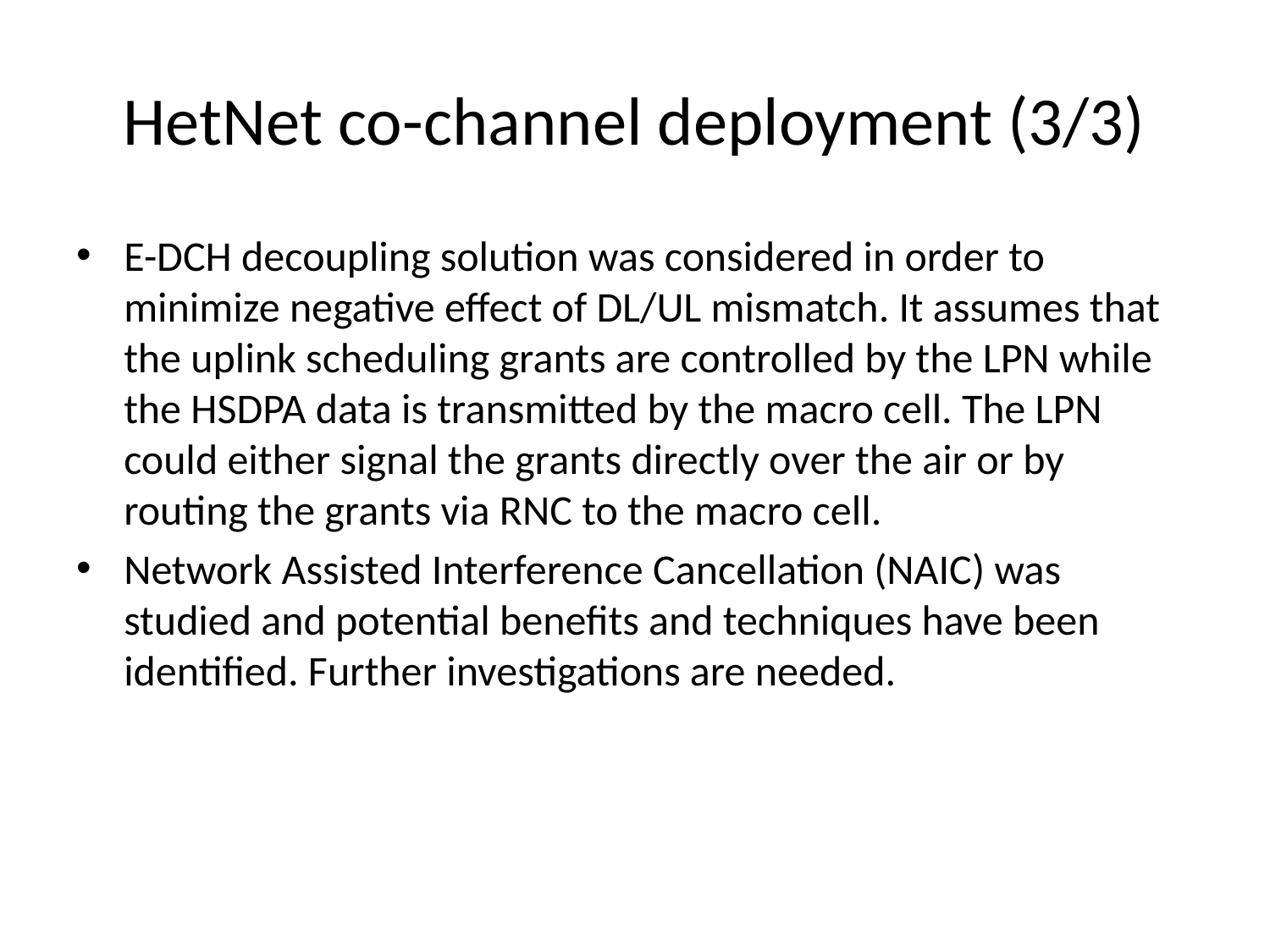

# HetNet co-channel deployment (3/3)
E-DCH decoupling solution was considered in order to minimize negative effect of DL/UL mismatch. It assumes that the uplink scheduling grants are controlled by the LPN while the HSDPA data is transmitted by the macro cell. The LPN could either signal the grants directly over the air or by routing the grants via RNC to the macro cell.
Network Assisted Interference Cancellation (NAIC) was studied and potential benefits and techniques have been identified. Further investigations are needed.